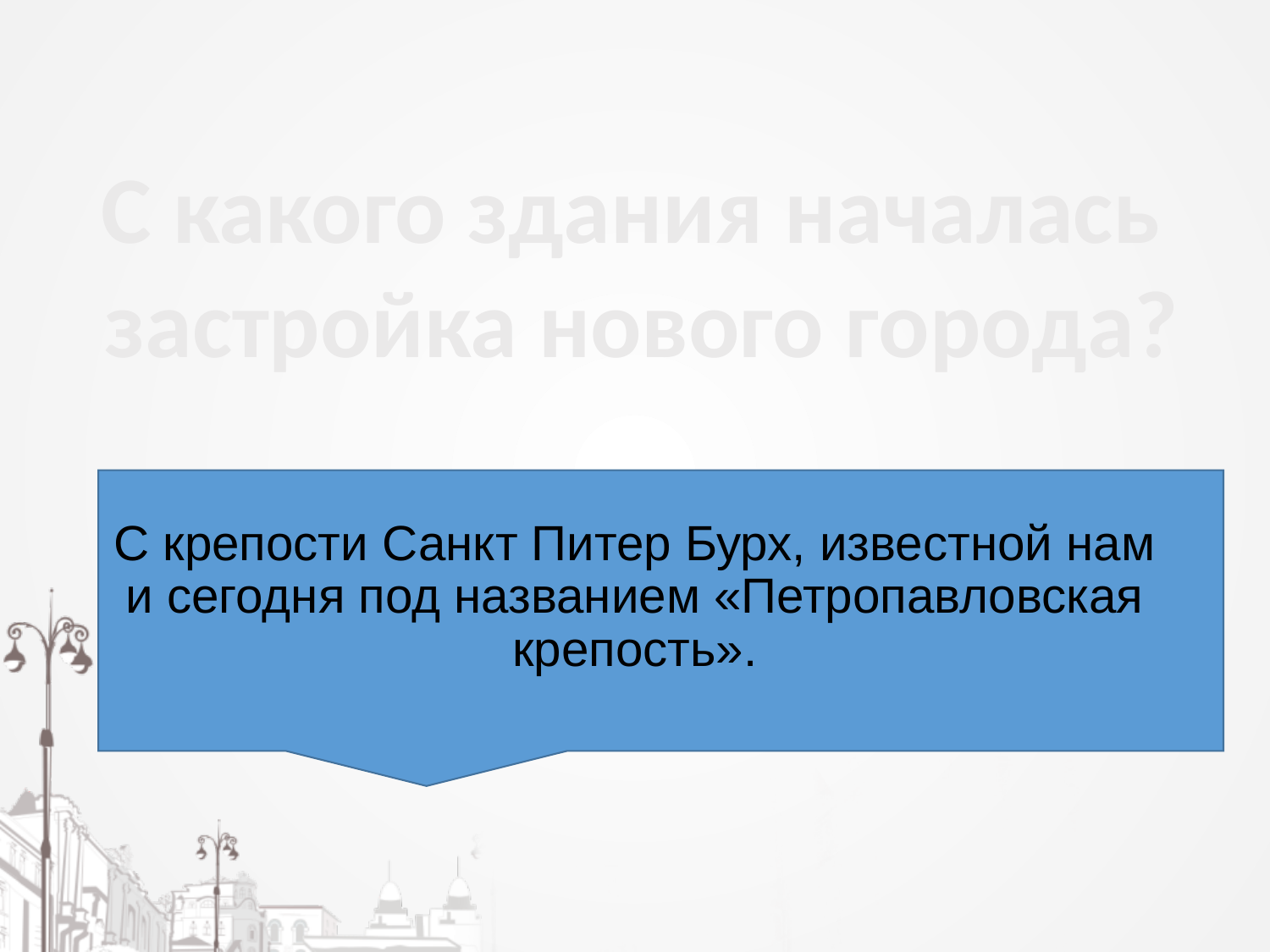

С какого здания началась  застройка нового города?

С крепости Санкт Питер Бурх, известной нам и сегодня под названием «Петропавловская крепость».